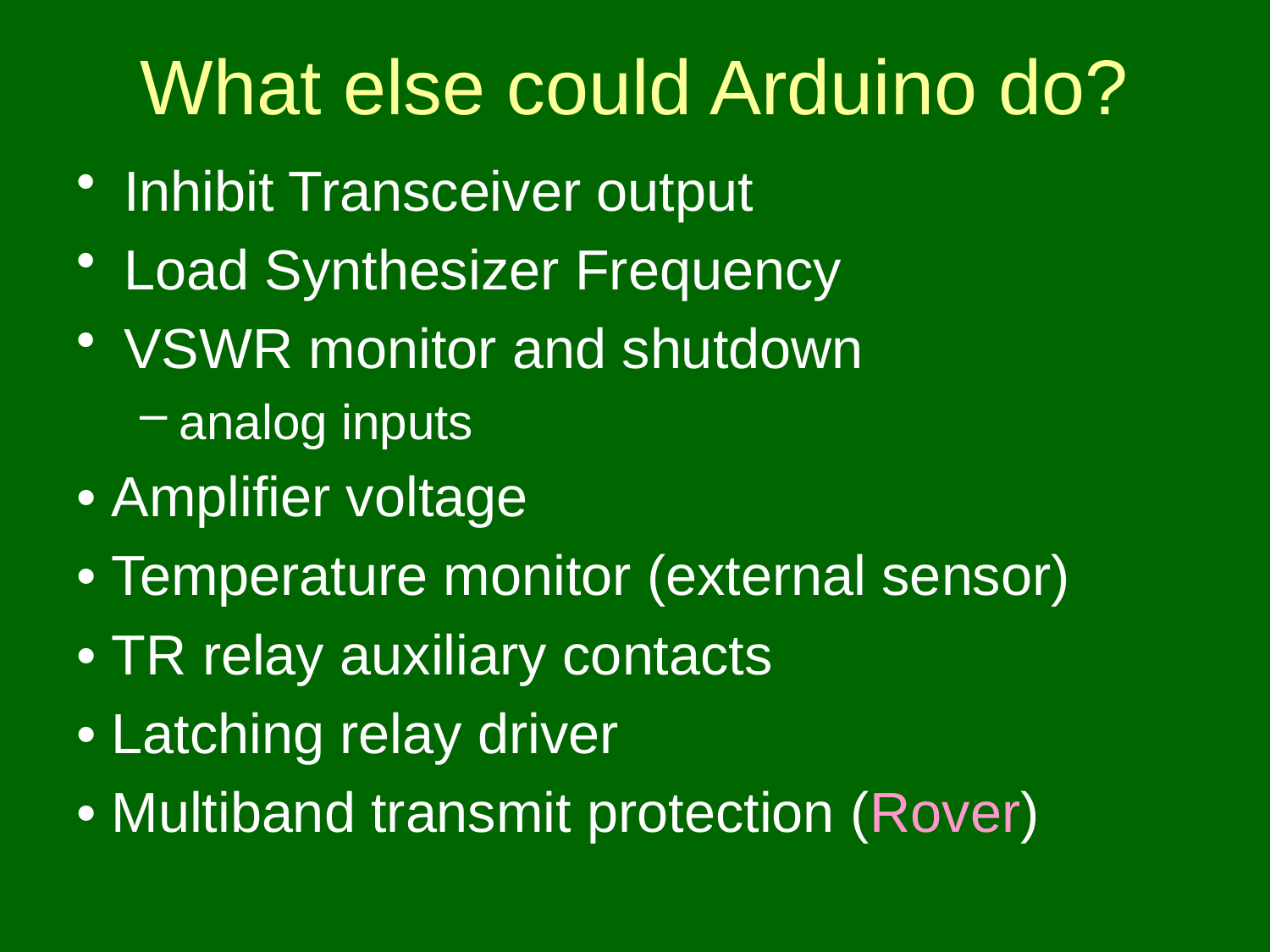

# What else could Arduino do?
Inhibit Transceiver output
Load Synthesizer Frequency
VSWR monitor and shutdown
analog inputs
• Amplifier voltage
• Temperature monitor (external sensor)
• TR relay auxiliary contacts
• Latching relay driver
• Multiband transmit protection (Rover)